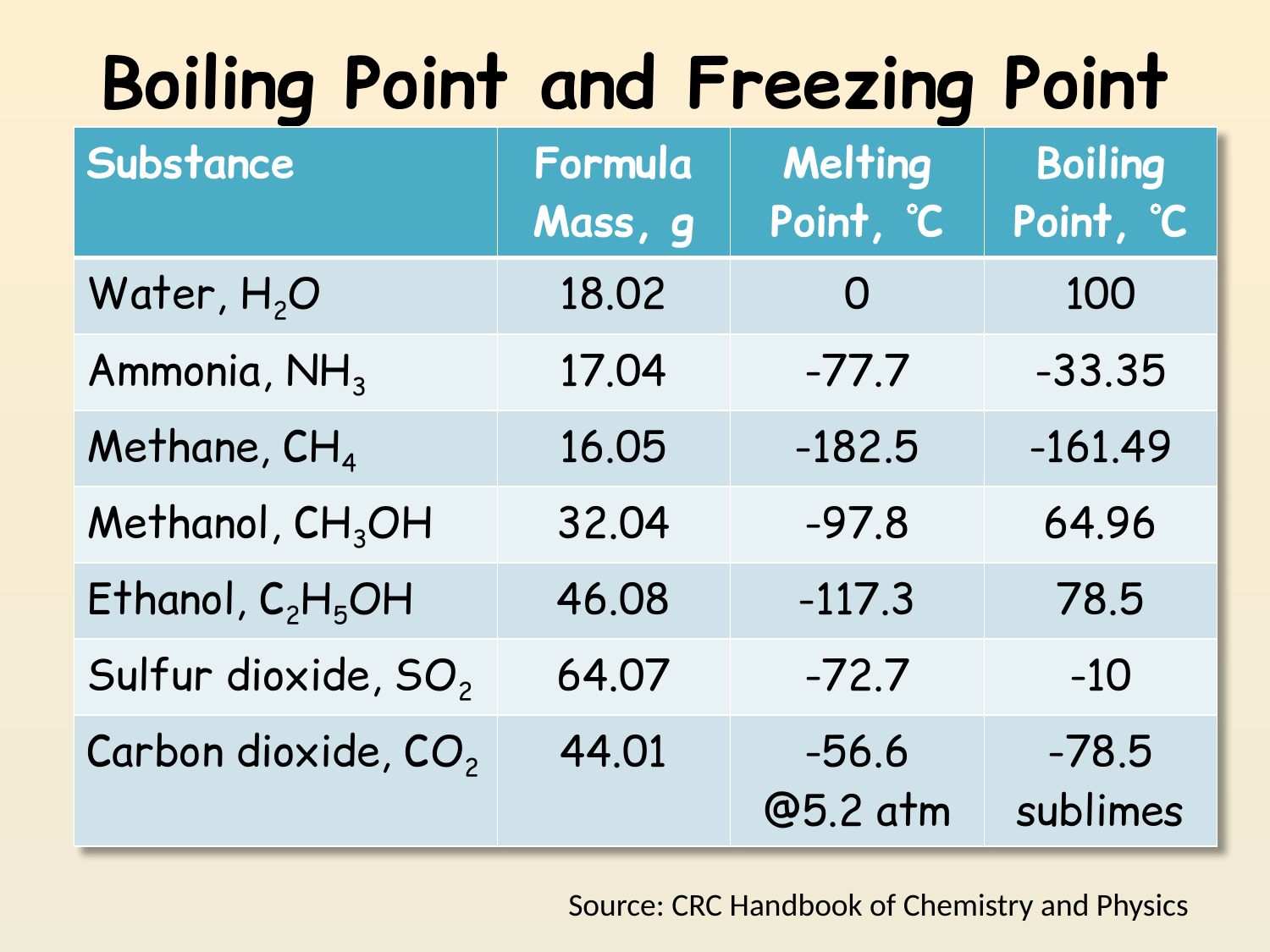

# Boiling Point and Freezing Point
| Substance | Formula Mass, g | Melting Point, °C | Boiling Point, °C |
| --- | --- | --- | --- |
| Water, H2O | 18.02 | 0 | 100 |
| Ammonia, NH3 | 17.04 | -77.7 | -33.35 |
| Methane, CH4 | 16.05 | -182.5 | -161.49 |
| Methanol, CH3OH | 32.04 | -97.8 | 64.96 |
| Ethanol, C2H5OH | 46.08 | -117.3 | 78.5 |
| Sulfur dioxide, SO2 | 64.07 | -72.7 | -10 |
| Carbon dioxide, CO2 | 44.01 | -56.6 @5.2 atm | -78.5 sublimes |
Source: CRC Handbook of Chemistry and Physics